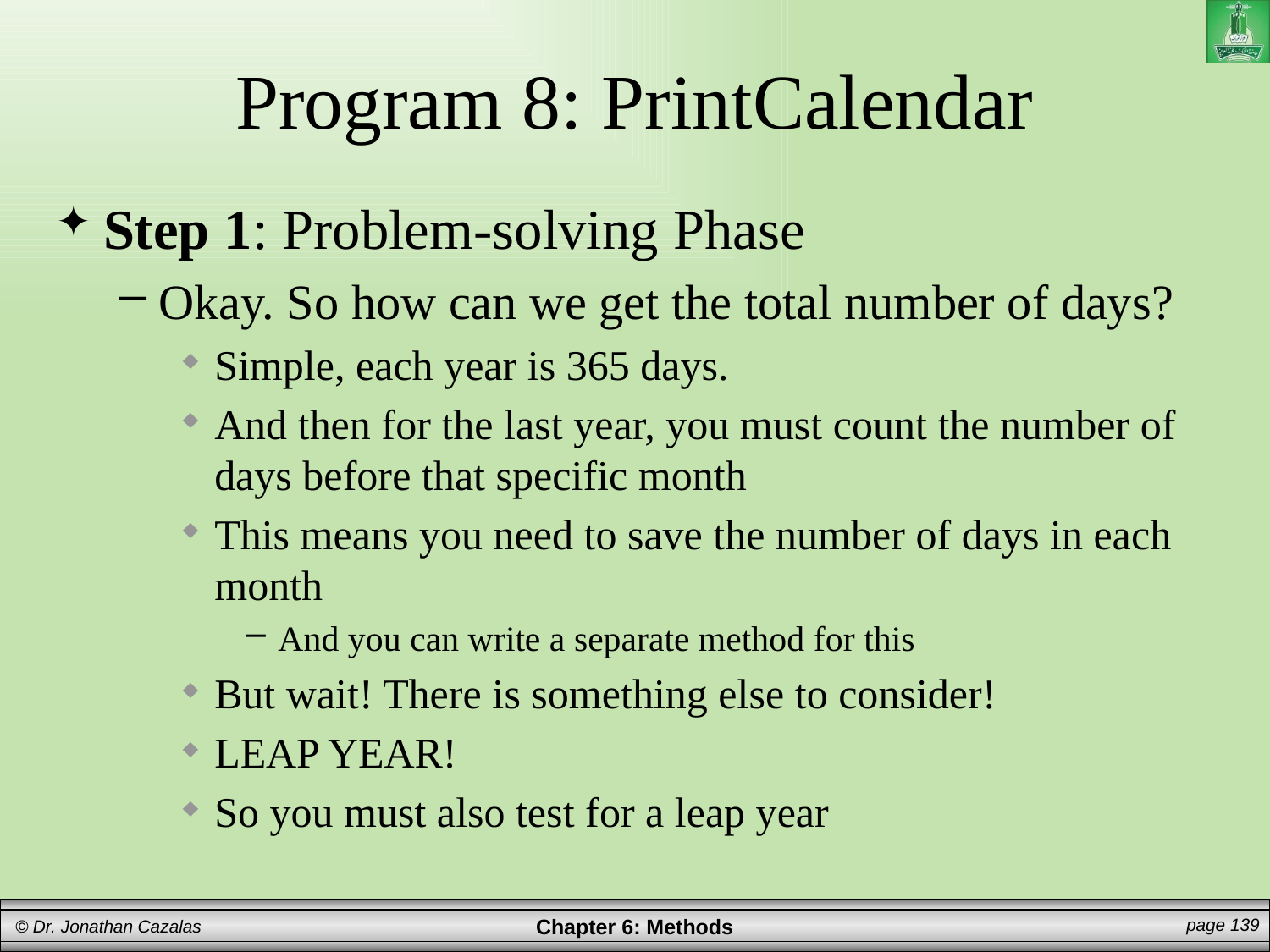

# Program 8: PrintCalendar
Step 1: Problem-solving Phase
Okay. So how can we get the total number of days?
Simple, each year is 365 days.
And then for the last year, you must count the number of days before that specific month
This means you need to save the number of days in each month
And you can write a separate method for this
But wait! There is something else to consider!
LEAP YEAR!
So you must also test for a leap year